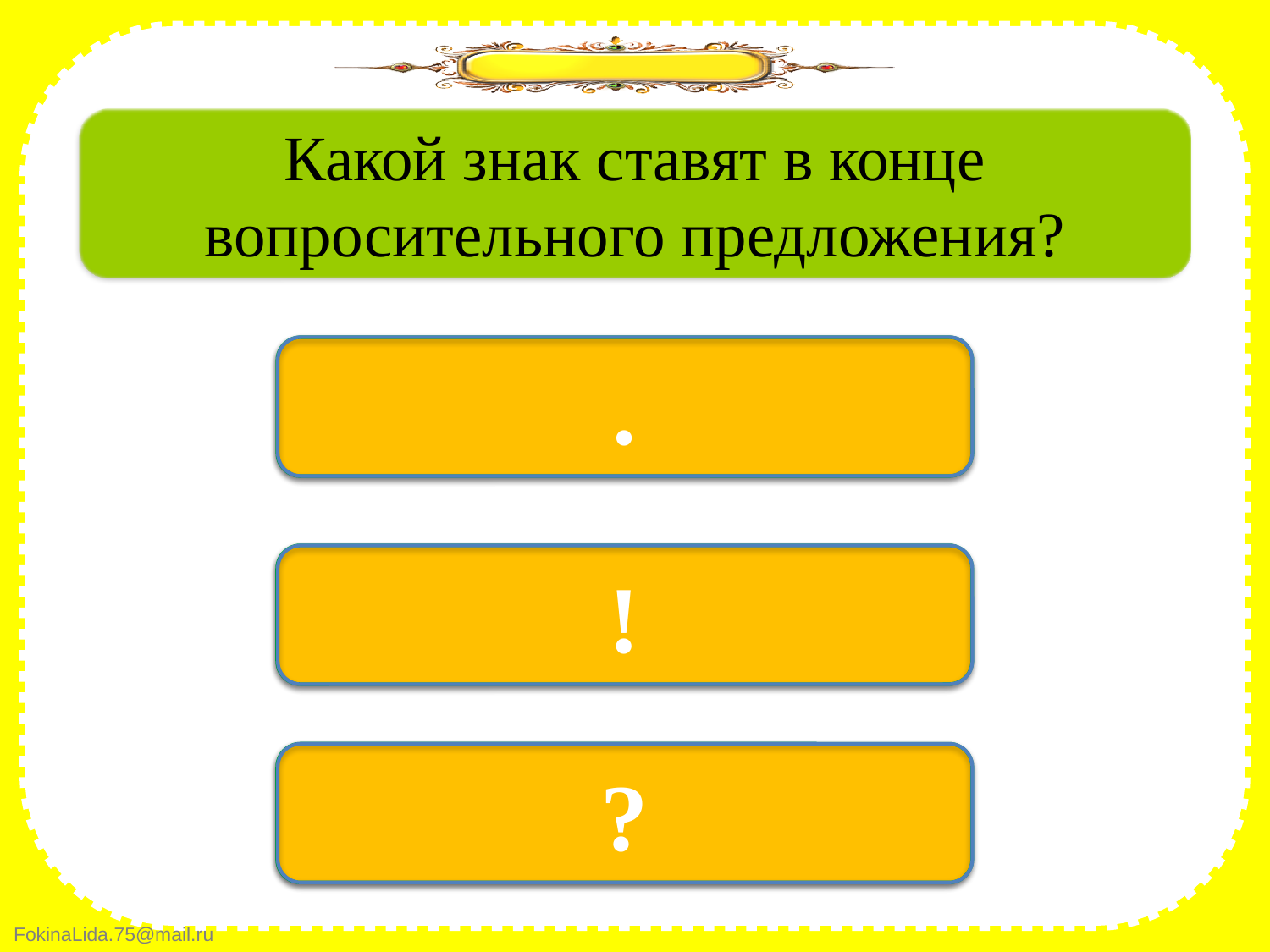

Какой знак ставят в конце вопросительного предложения?
нет

.
нет
!

да
?